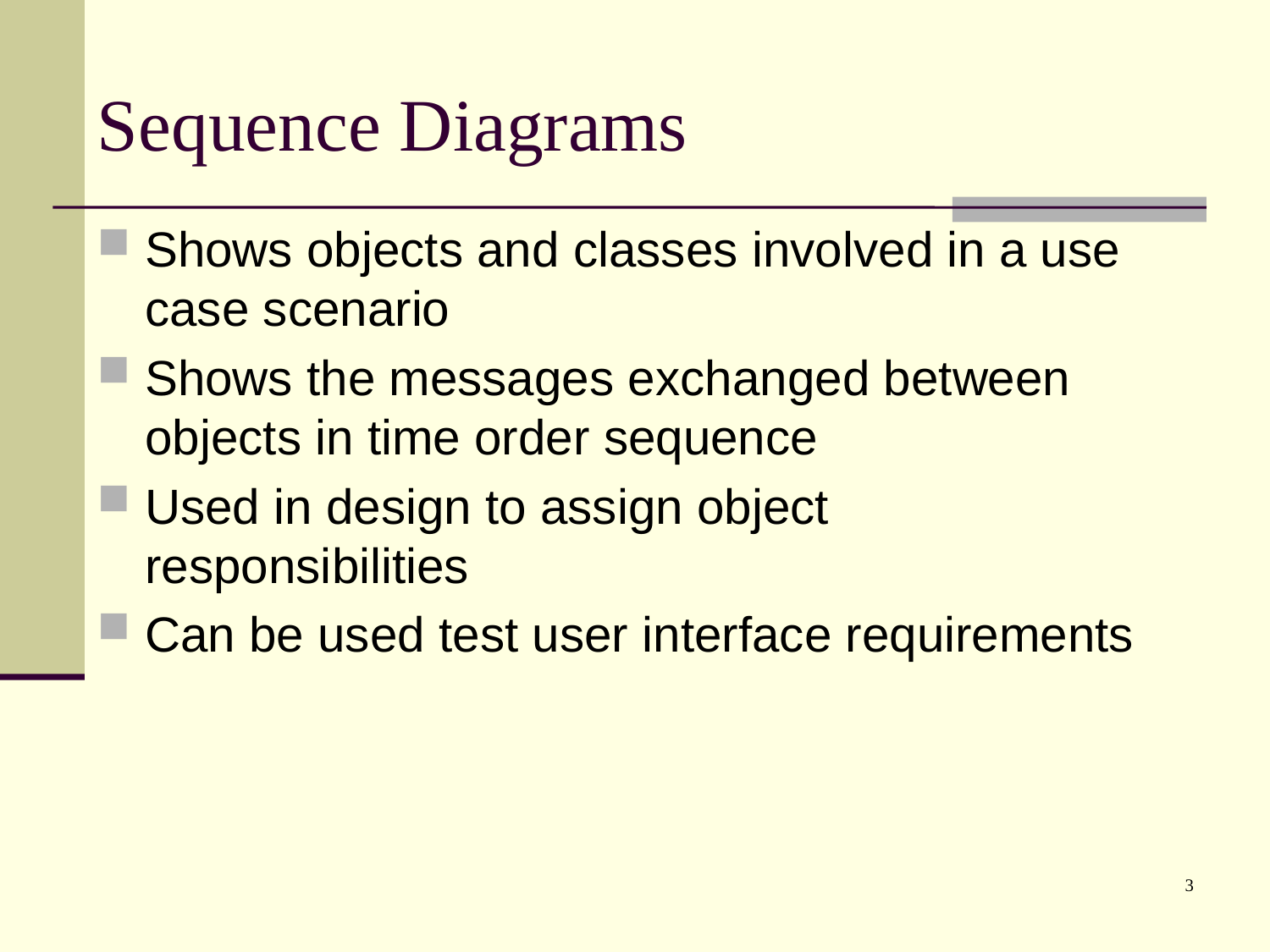

# Sequence Diagrams
Shows objects and classes involved in a use case scenario
Shows the messages exchanged between objects in time order sequence
Used in design to assign object responsibilities
Can be used test user interface requirements
3